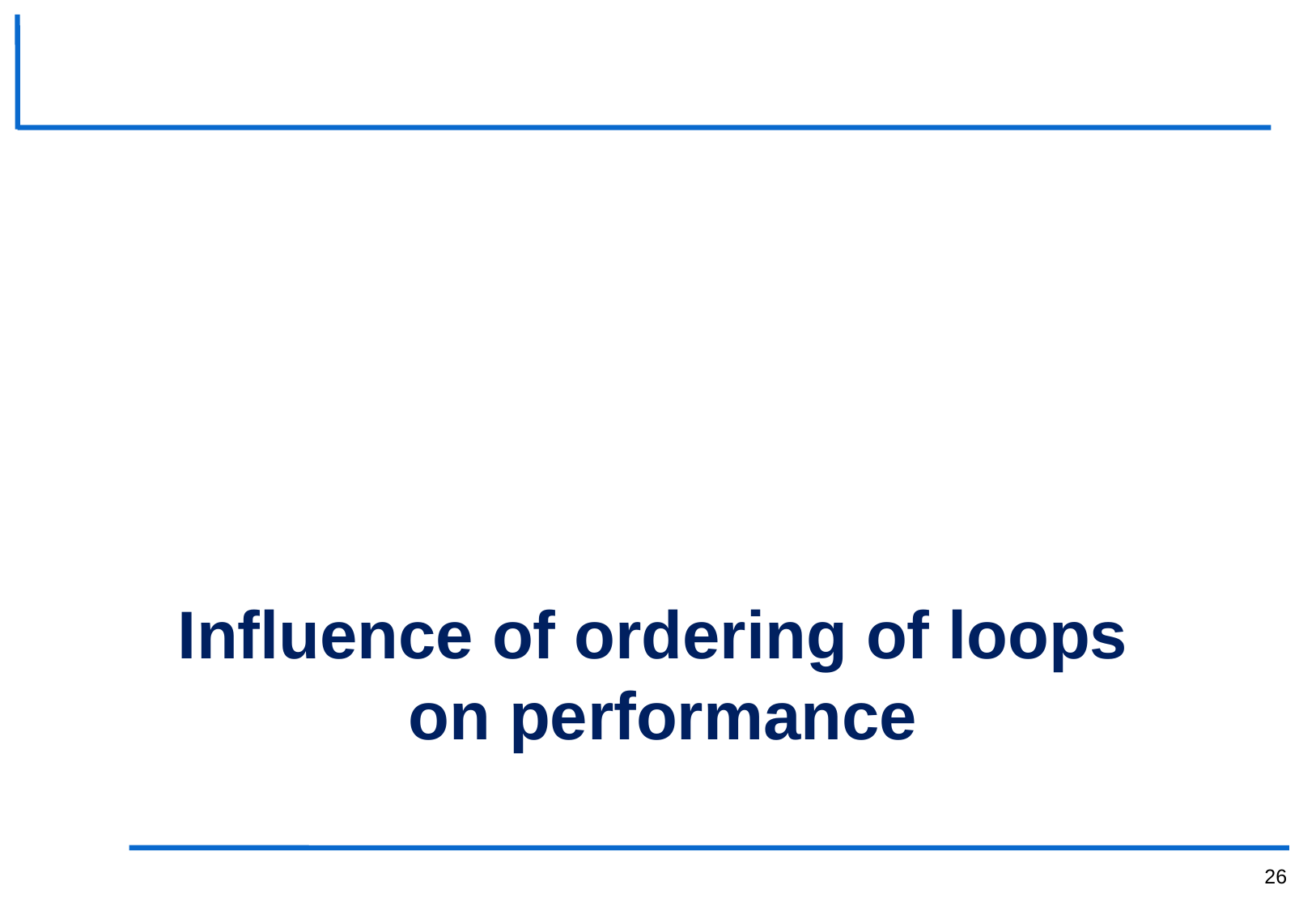

# Influence of ordering of loops on performance